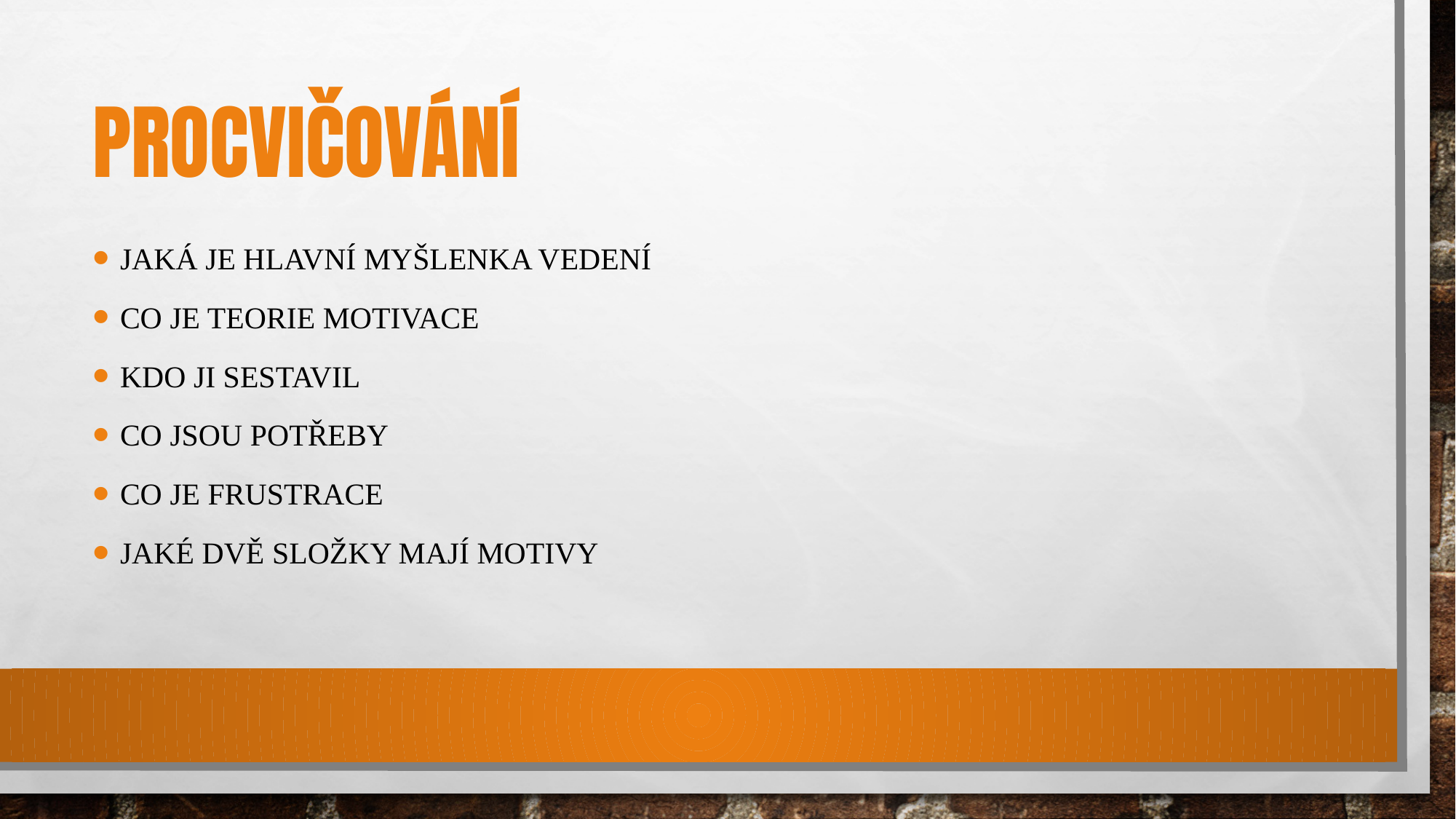

# Procvičování
Jaká je hlavní myšlenka vedení
Co je teorie motivace
Kdo ji sestavil
Co jsou potřeby
Co je frustrace
Jaké dvě složky mají motivy